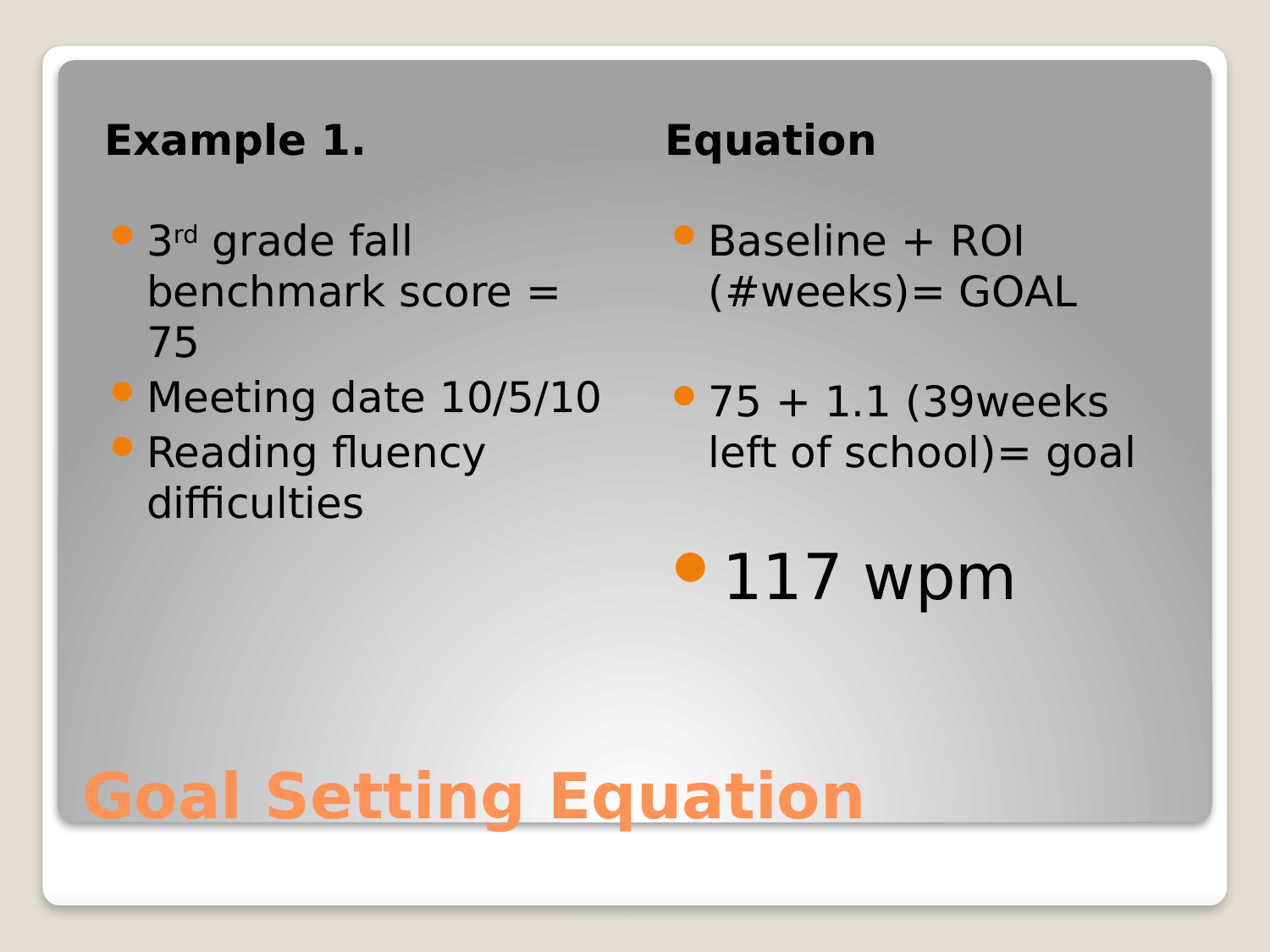

Example 1.
Equation
3rd grade fall benchmark score = 75
Meeting date 10/5/10
Reading fluency difficulties

Baseline + ROI (#weeks)= GOAL

75 + 1.1 (39weeks left of school)= goal

117 wpm
# Goal Setting Equation